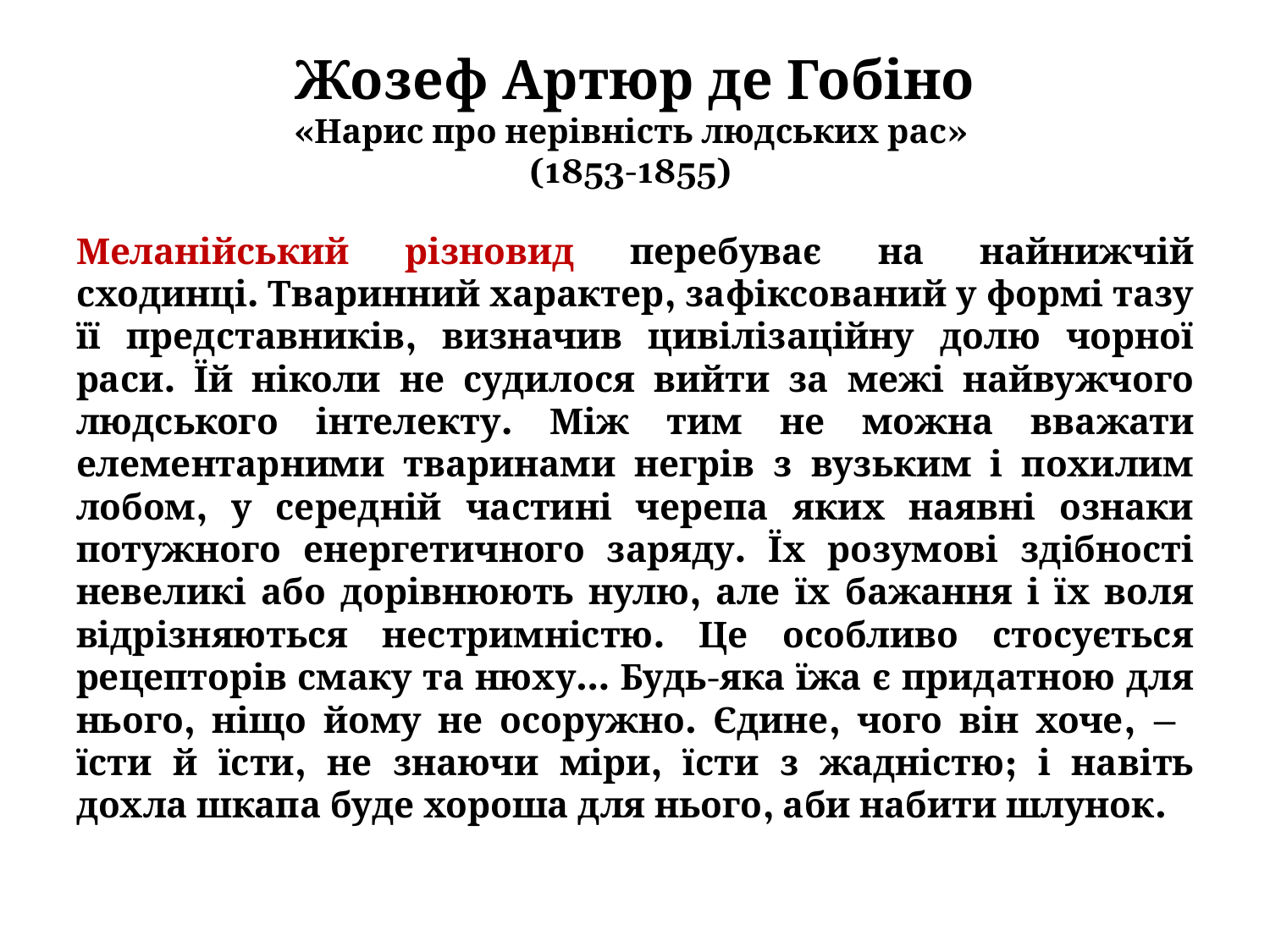

# Жозеф Артюр де Гобіно «Нарис про нерівність людських рас» (1853-1855)
Меланійський різновид перебуває на найнижчій сходинці. Тваринний характер, зафіксований у формі тазу її представників, визначив цивілізаційну долю чорної раси. Їй ніколи не судилося вийти за межі найвужчого людського інтелекту. Між тим не можна вважати елементарними тваринами негрів з вузьким і похилим лобом, у середній частині черепа яких наявні ознаки потужного енергетичного заряду. Їх розумові здібності невеликі або дорівнюють нулю, але їх бажання і їх воля відрізняються нестримністю. Це особливо стосується рецепторів смаку та нюху… Будь-яка їжа є придатною для нього, ніщо йому не осоружно. Єдине, чого він хоче, –  їсти й їсти, не знаючи міри, їсти з жадністю; і навіть дохла шкапа буде хороша для нього, аби набити шлунок.